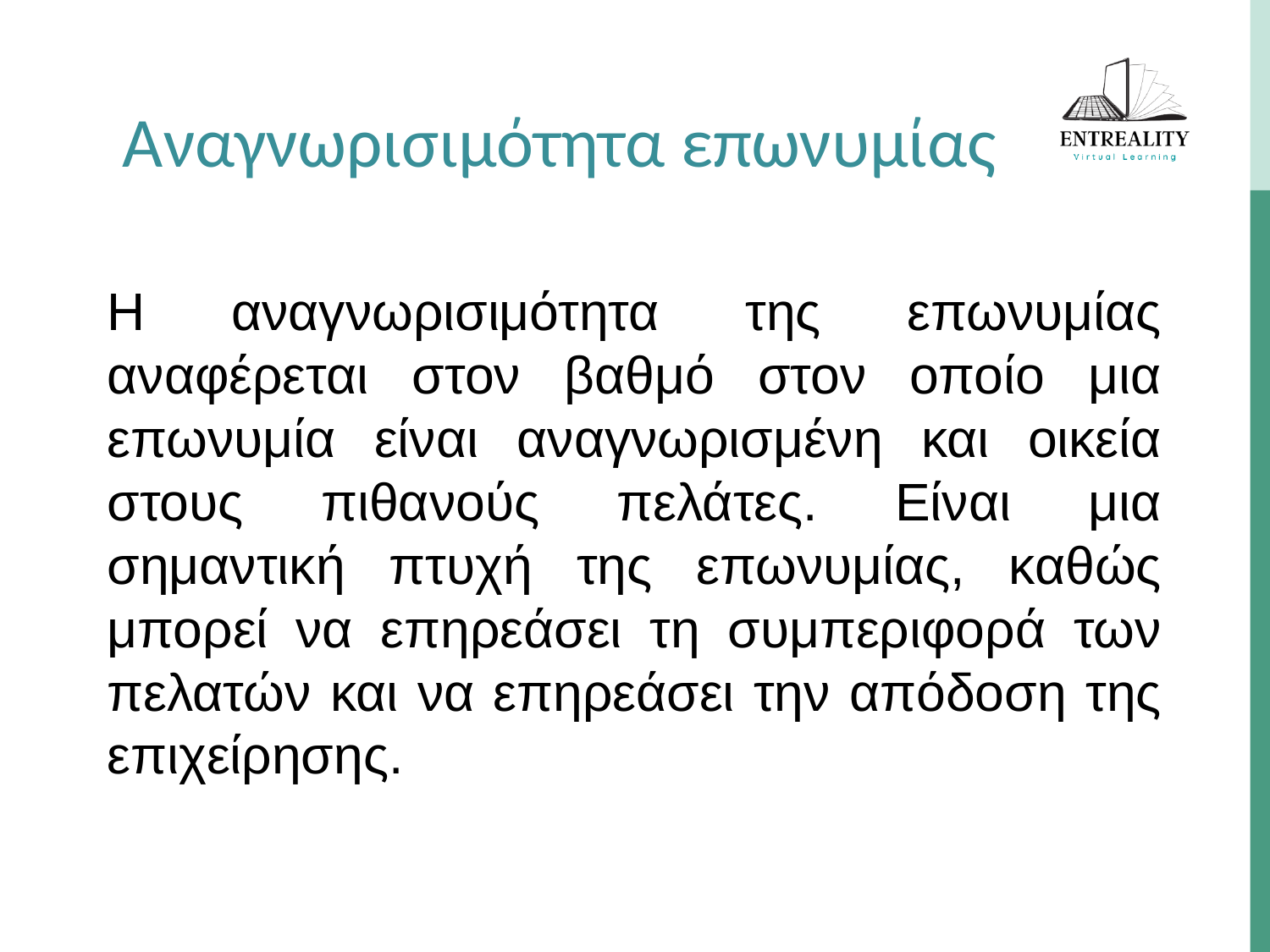

Αναγνωρισιμότητα επωνυμίας
Η αναγνωρισιμότητα της επωνυμίας αναφέρεται στον βαθμό στον οποίο μια επωνυμία είναι αναγνωρισμένη και οικεία στους πιθανούς πελάτες. Είναι μια σημαντική πτυχή της επωνυμίας, καθώς μπορεί να επηρεάσει τη συμπεριφορά των πελατών και να επηρεάσει την απόδοση της επιχείρησης.